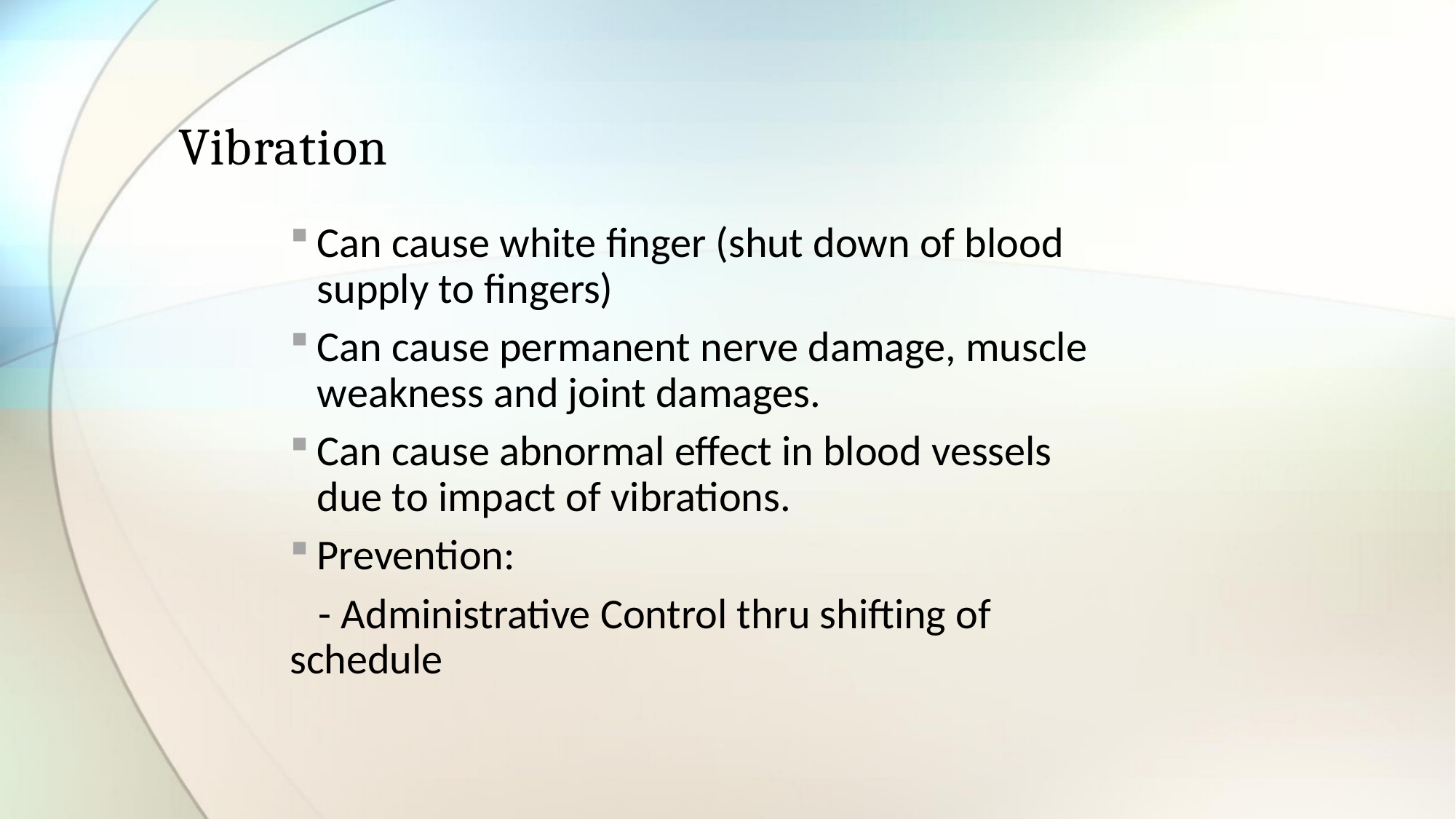

# Vibration
Can cause white finger (shut down of blood supply to fingers)
Can cause permanent nerve damage, muscle weakness and joint damages.
Can cause abnormal effect in blood vessels due to impact of vibrations.
Prevention:
   - Administrative Control thru shifting of schedule